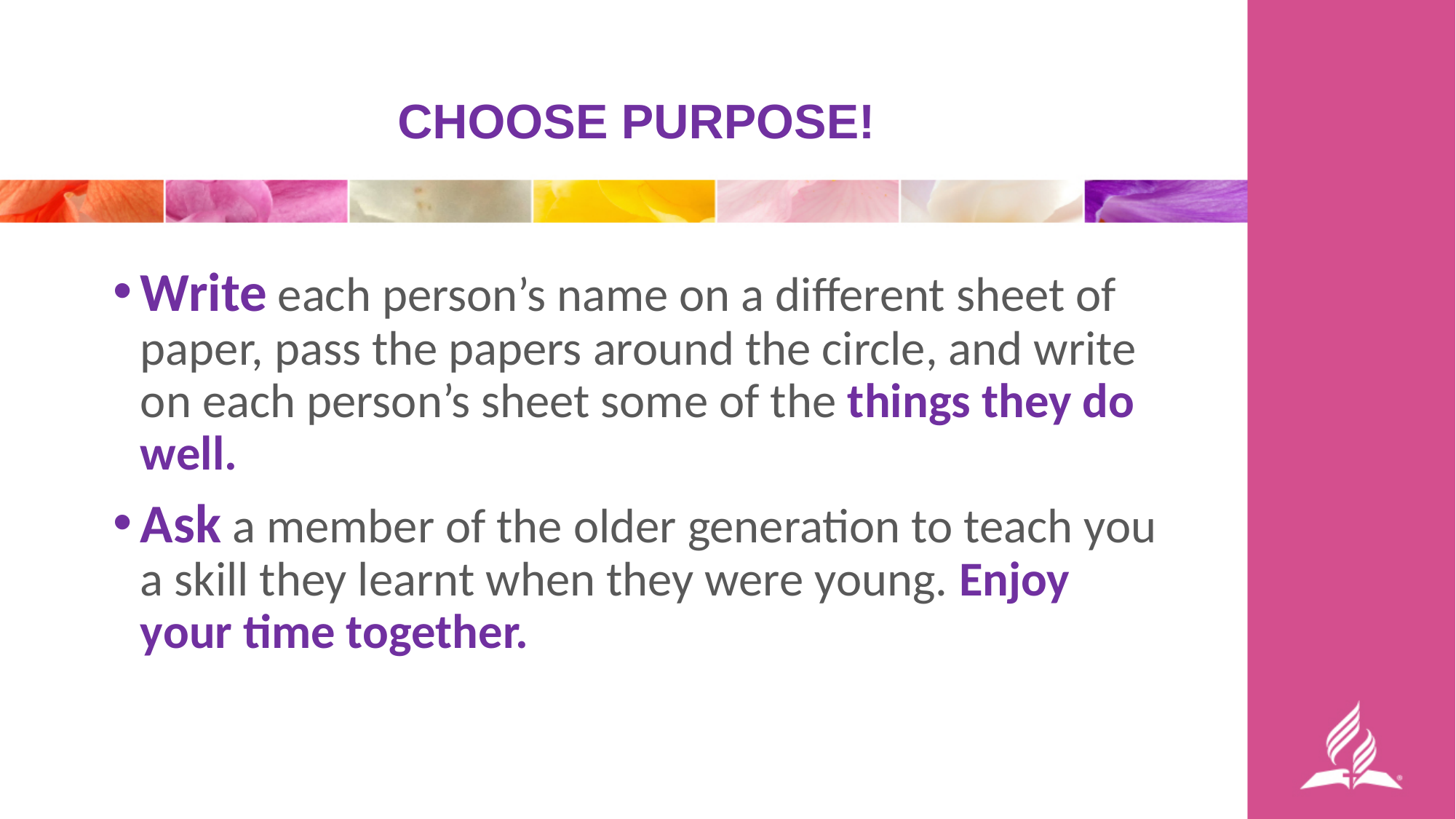

# CHOOSE PURPOSE!
Write each person’s name on a different sheet of paper, pass the papers around the circle, and write on each person’s sheet some of the things they do well.
Ask a member of the older generation to teach you a skill they learnt when they were young. Enjoy your time together.